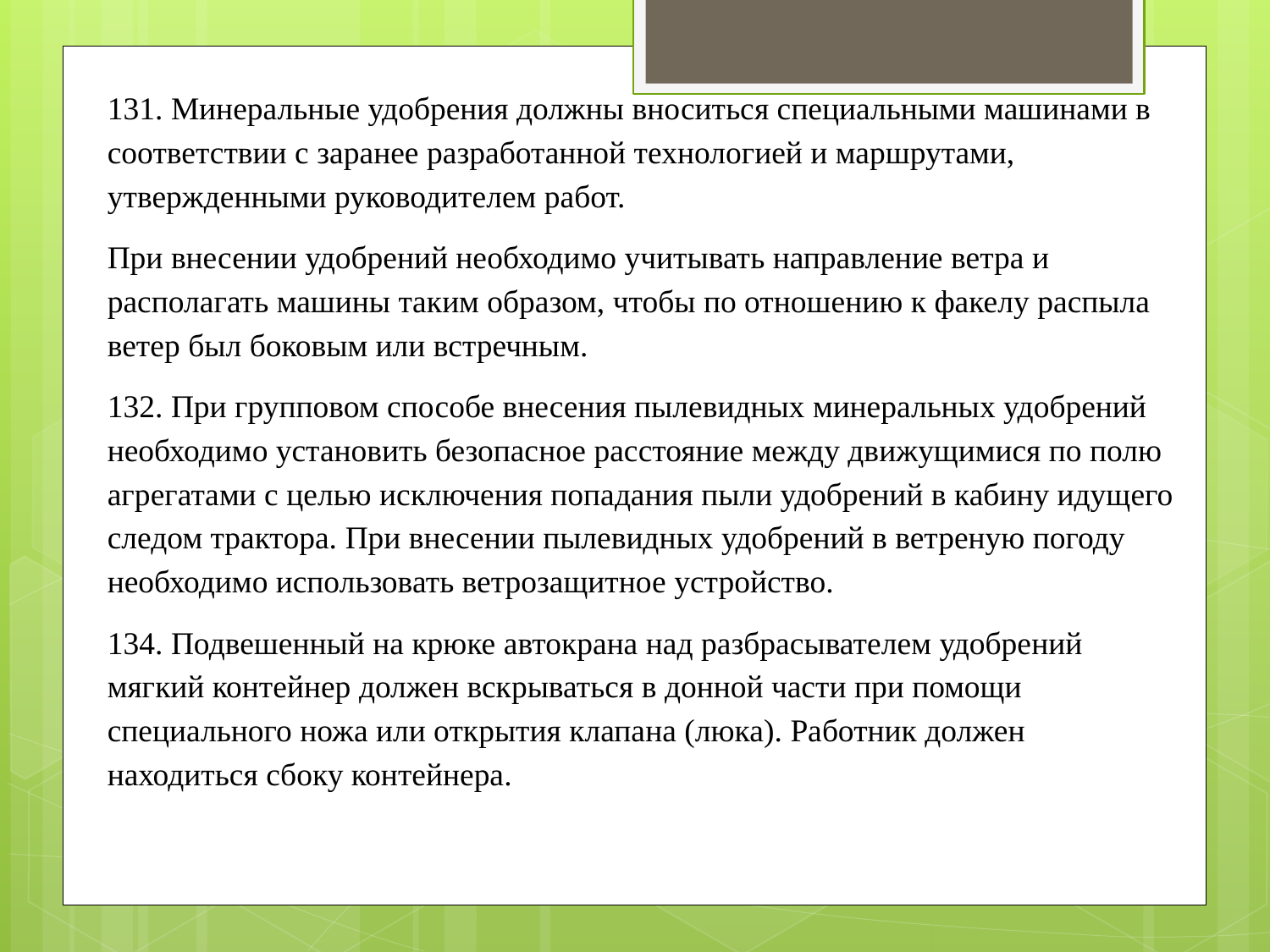

131. Минеральные удобрения должны вноситься специальными машинами в соответствии с заранее разработанной технологией и маршрутами, утвержденными руководителем работ.
При внесении удобрений необходимо учитывать направление ветра и располагать машины таким образом, чтобы по отношению к факелу распыла ветер был боковым или встречным.
132. При групповом способе внесения пылевидных минеральных удобрений необходимо установить безопасное расстояние между движущимися по полю агрегатами с целью исключения попадания пыли удобрений в кабину идущего следом трактора. При внесении пылевидных удобрений в ветреную погоду необходимо использовать ветрозащитное устройство.
134. Подвешенный на крюке автокрана над разбрасывателем удобрений мягкий контейнер должен вскрываться в донной части при помощи специального ножа или открытия клапана (люка). Работник должен находиться сбоку контейнера.